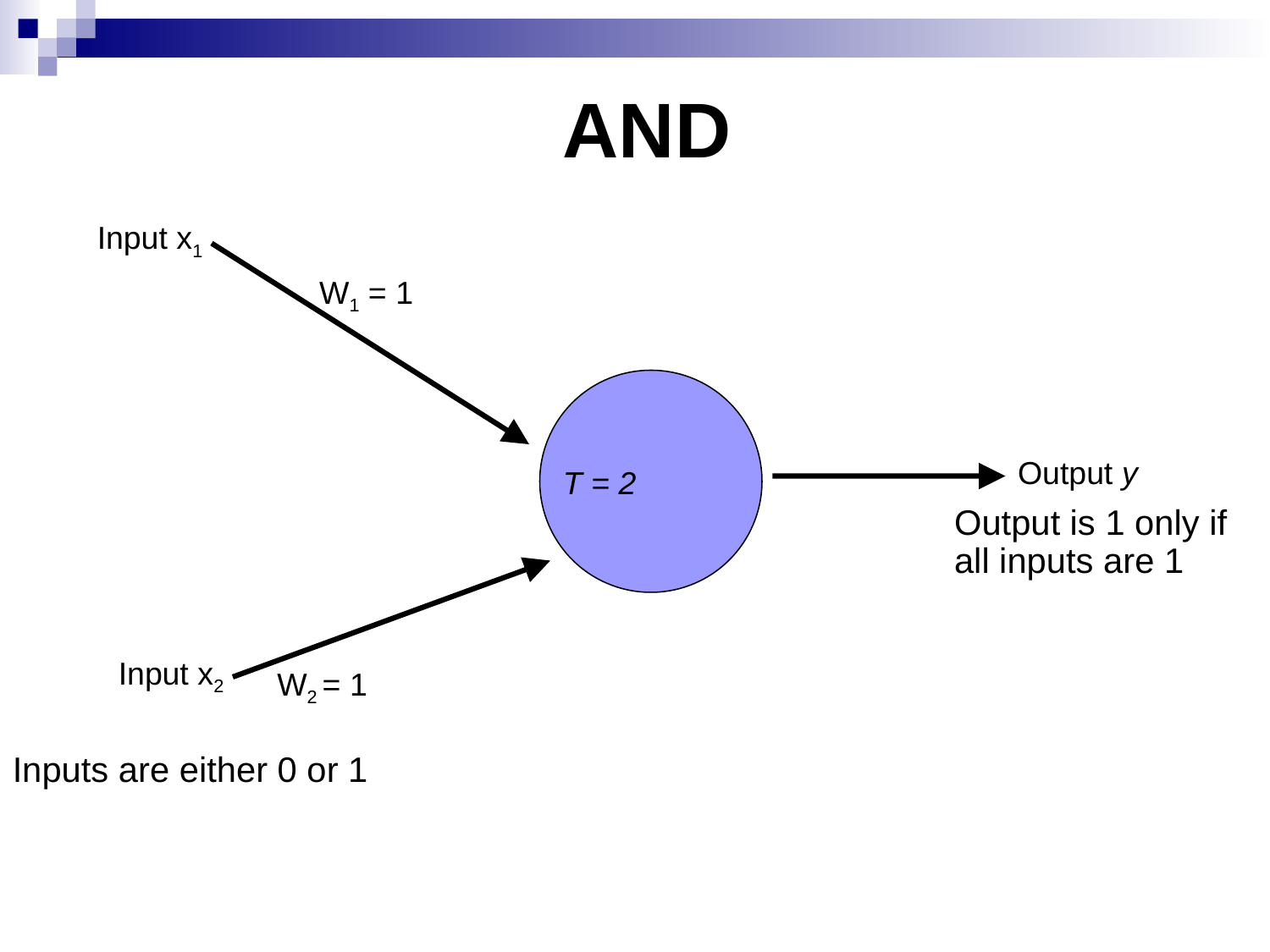

AND
Input x1

W1 = 1

Output y
T = 2

Output is 1 only if
all inputs are 1

Input x2
W2 = 1
Inputs are either 0 or 1